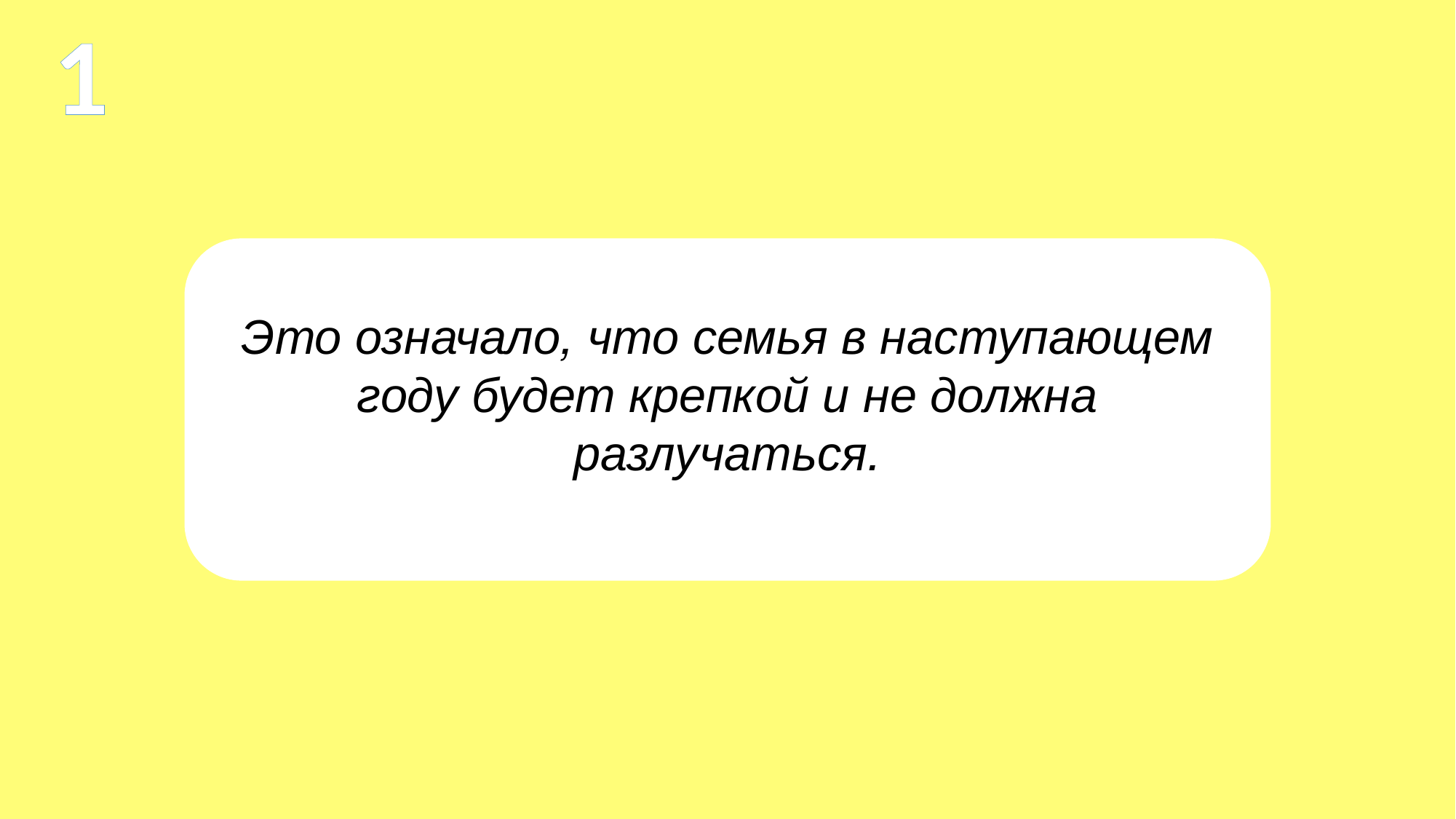

1

Это означало, что семья в наступающем году будет крепкой и не должна разлучаться.